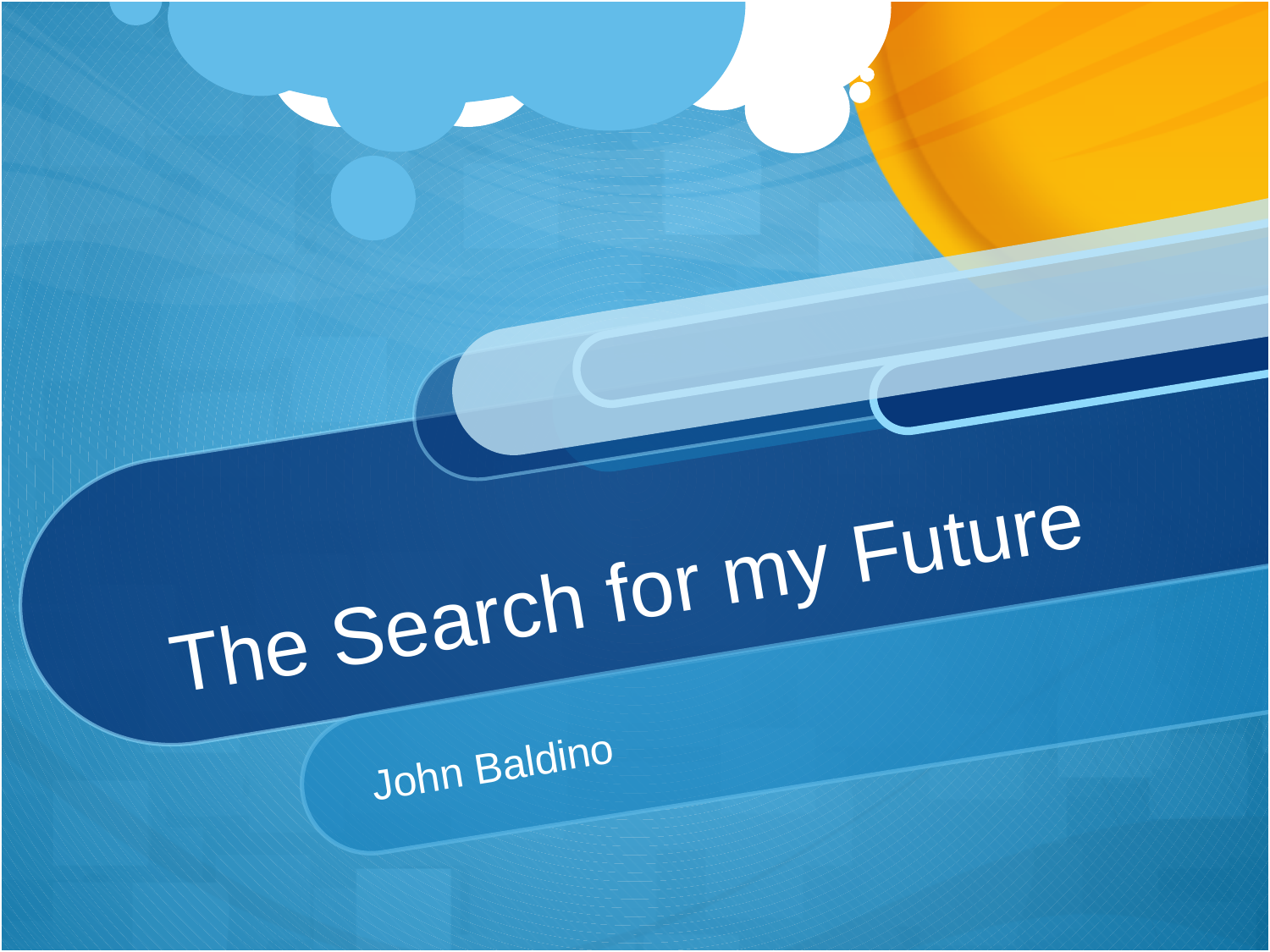

# The Search for my Future
John Baldino